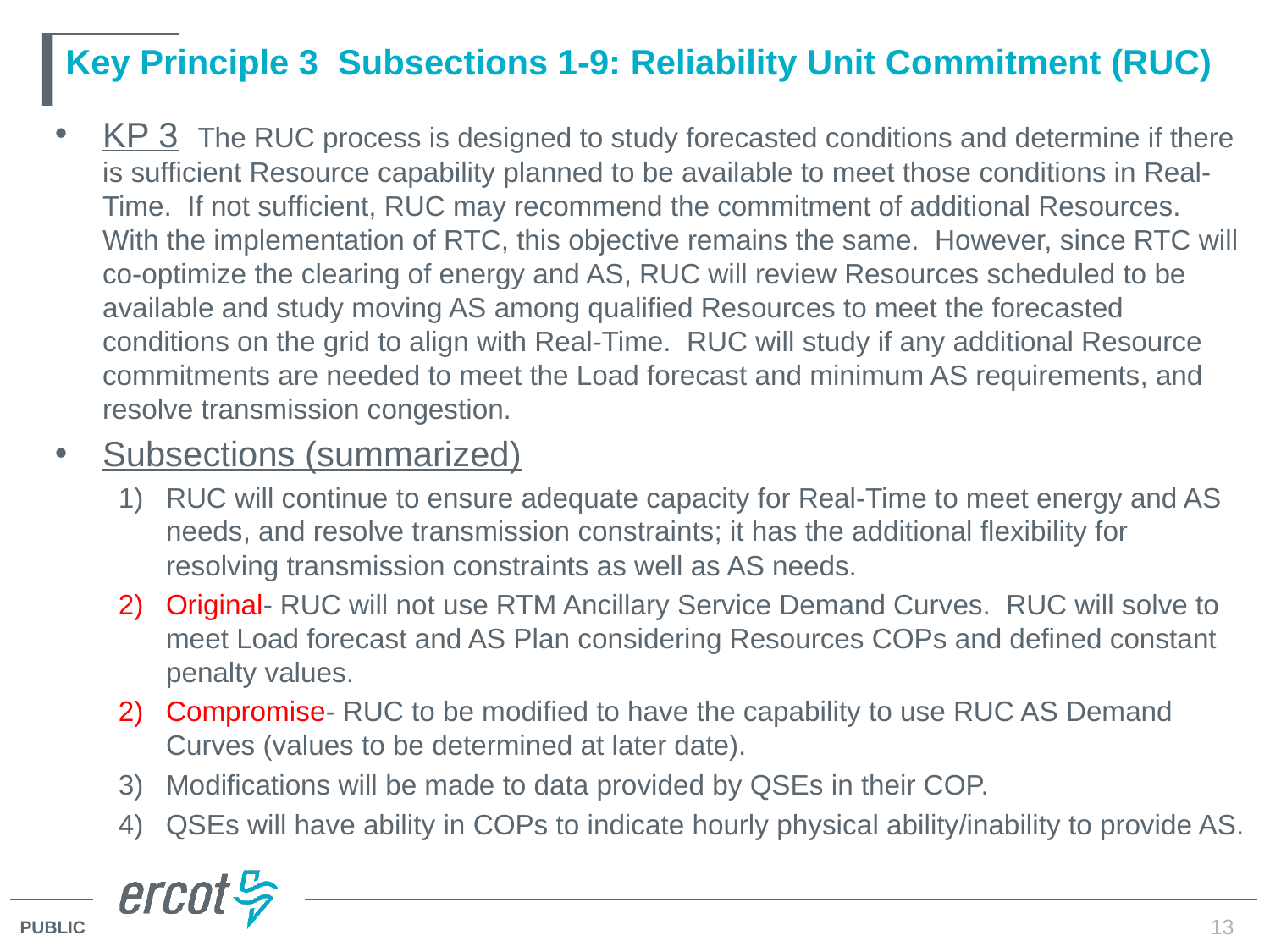

# Key Principle 3  Subsections 1-9: Reliability Unit Commitment (RUC)
KP 3  The RUC process is designed to study forecasted conditions and determine if there is sufficient Resource capability planned to be available to meet those conditions in Real-Time.  If not sufficient, RUC may recommend the commitment of additional Resources. With the implementation of RTC, this objective remains the same.  However, since RTC will co-optimize the clearing of energy and AS, RUC will review Resources scheduled to be available and study moving AS among qualified Resources to meet the forecasted conditions on the grid to align with Real-Time.  RUC will study if any additional Resource commitments are needed to meet the Load forecast and minimum AS requirements, and resolve transmission congestion.
Subsections (summarized)
RUC will continue to ensure adequate capacity for Real-Time to meet energy and AS needs, and resolve transmission constraints; it has the additional flexibility for resolving transmission constraints as well as AS needs.
Original- RUC will not use RTM Ancillary Service Demand Curves.  RUC will solve to meet Load forecast and AS Plan considering Resources COPs and defined constant penalty values.
Compromise- RUC to be modified to have the capability to use RUC AS Demand Curves (values to be determined at later date).
Modifications will be made to data provided by QSEs in their COP.
QSEs will have ability in COPs to indicate hourly physical ability/inability to provide AS.

13